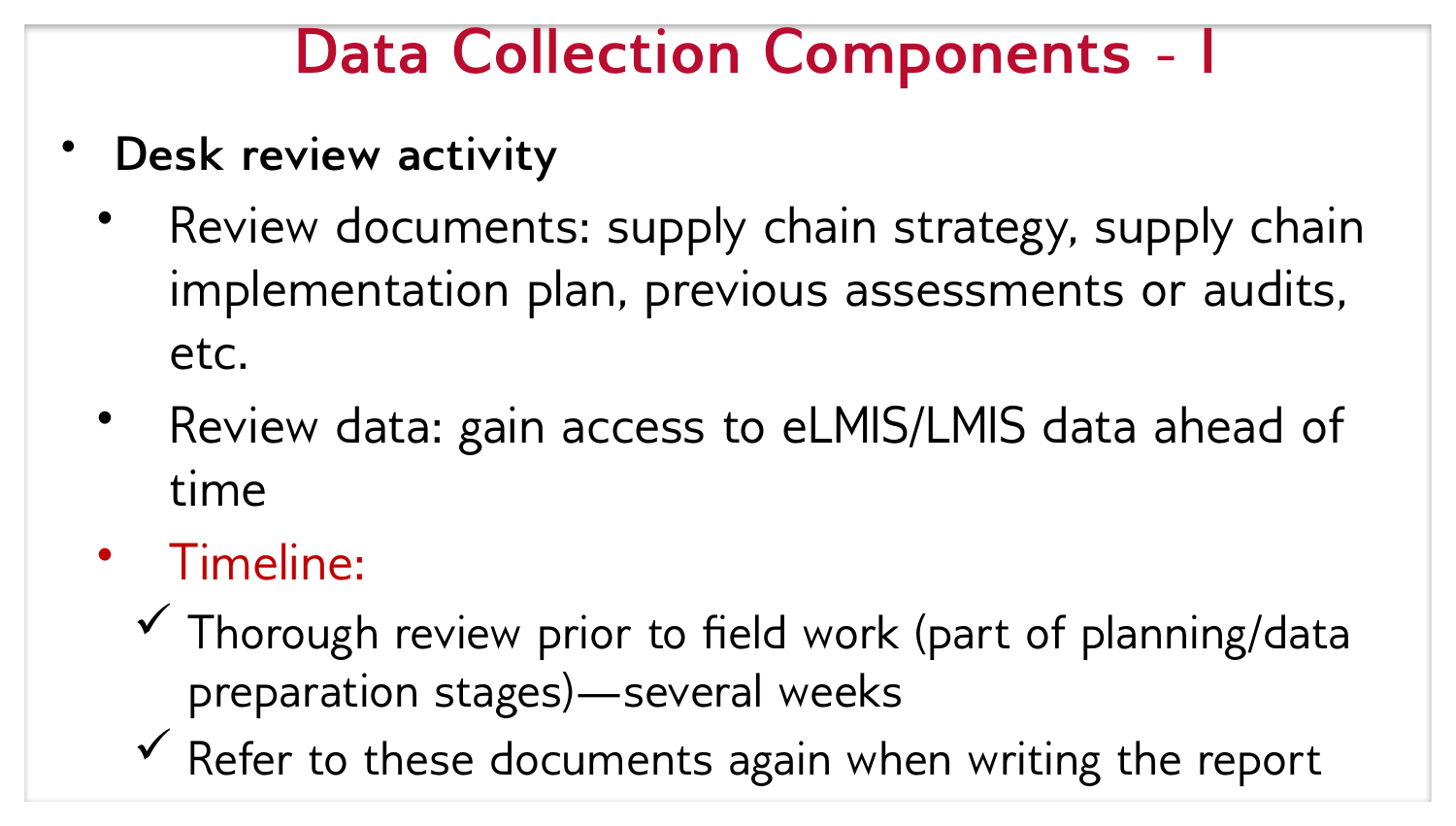

# Data Collection Components - I
Desk review activity
Review documents: supply chain strategy, supply chain implementation plan, previous assessments or audits, etc.
Review data: gain access to eLMIS/LMIS data ahead of time
Timeline:
Thorough review prior to field work (part of planning/data preparation stages)—several weeks
Refer to these documents again when writing the report